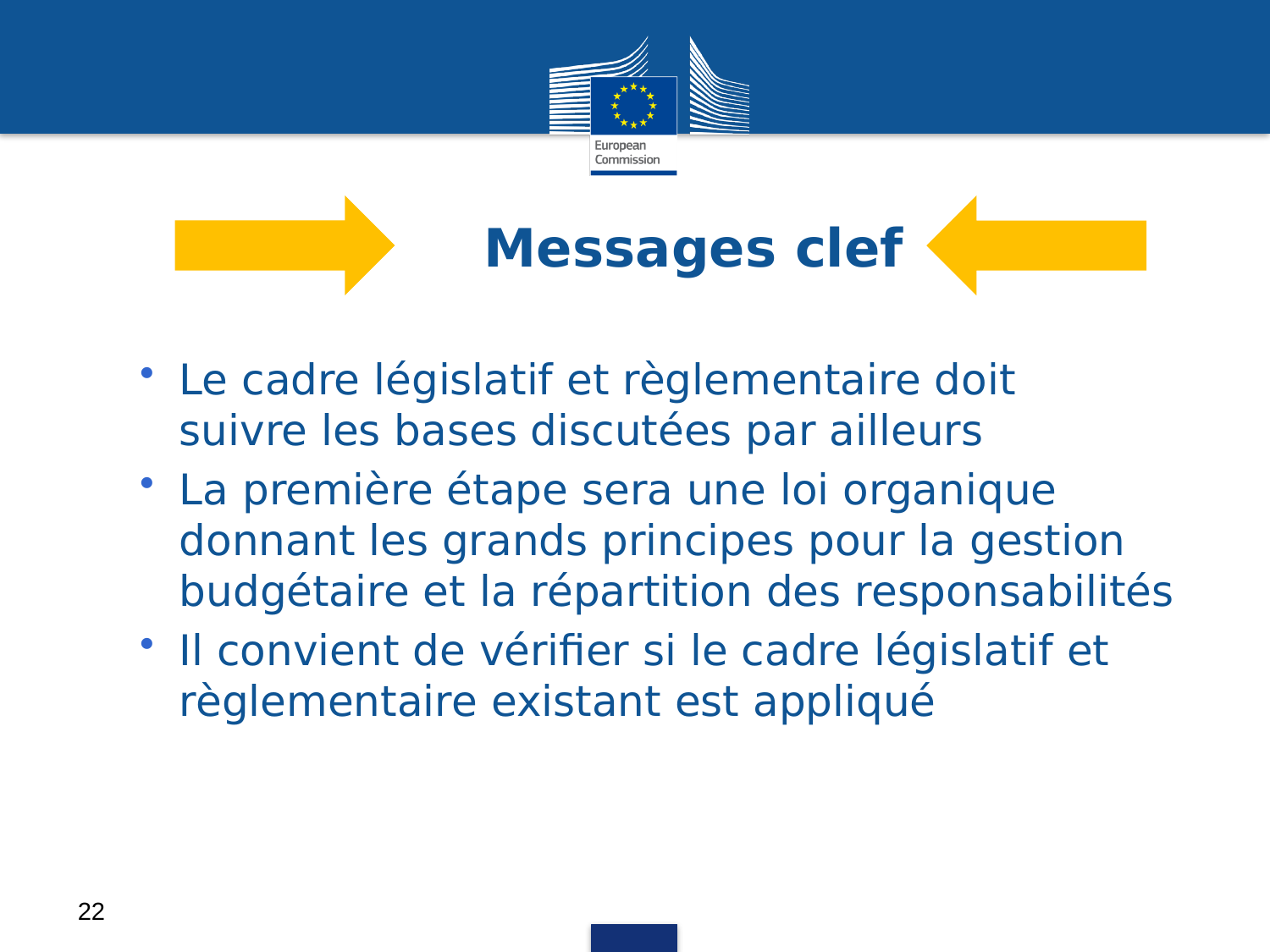

# Messages clef

Le cadre législatif et règlementaire doit            suivre les bases discutées par ailleurs
La première étape sera une loi organique donnant les grands principes pour la gestion budgétaire et la répartition des responsabilités
Il convient de vérifier si le cadre législatif et règlementaire existant est appliqué

22